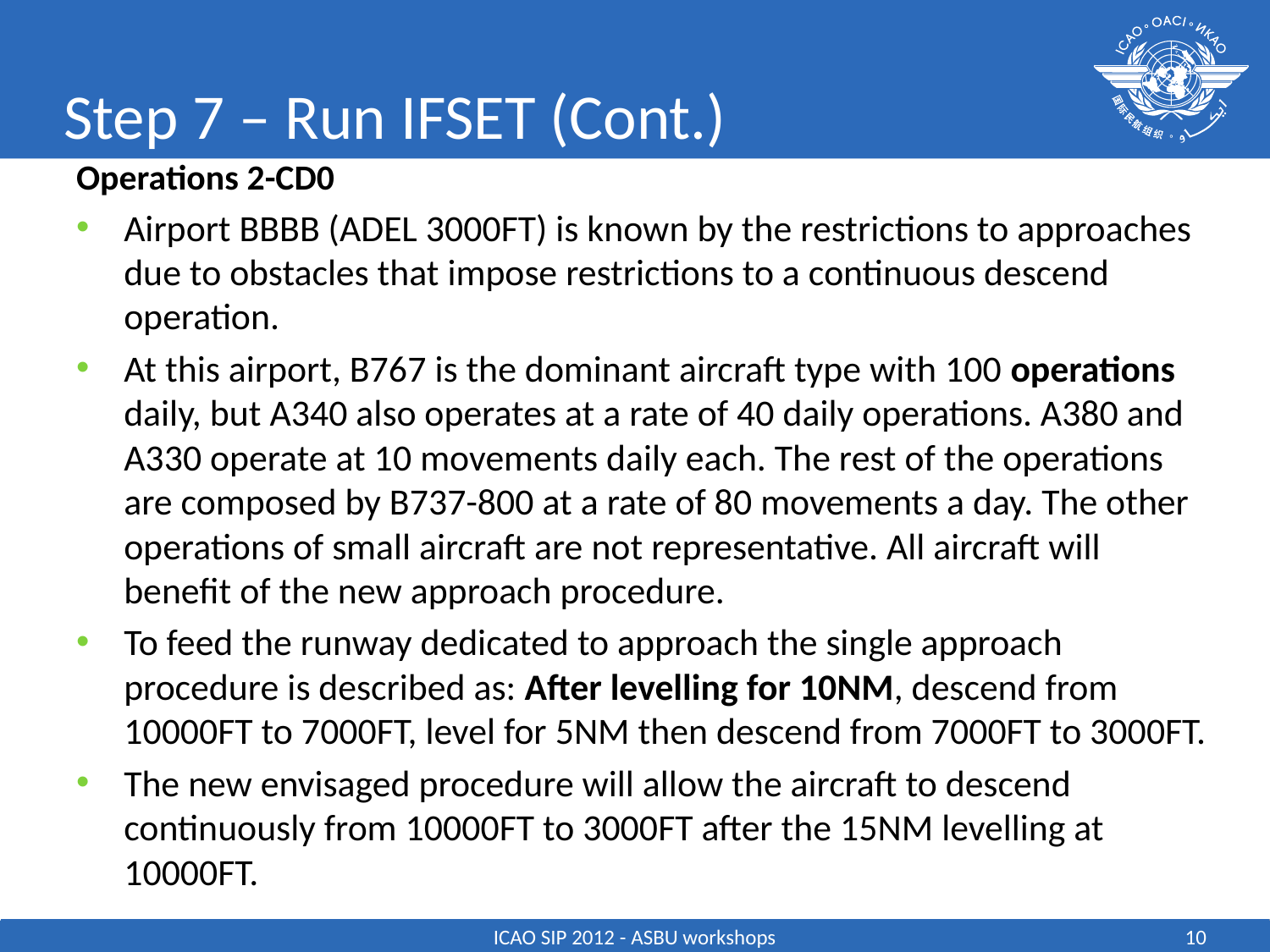

# Step 7 – Run IFSET (Cont.)
Operations 2-CD0
Airport BBBB (ADEL 3000FT) is known by the restrictions to approaches due to obstacles that impose restrictions to a continuous descend operation.
At this airport, B767 is the dominant aircraft type with 100 operations daily, but A340 also operates at a rate of 40 daily operations. A380 and A330 operate at 10 movements daily each. The rest of the operations are composed by B737-800 at a rate of 80 movements a day. The other operations of small aircraft are not representative. All aircraft will benefit of the new approach procedure.
To feed the runway dedicated to approach the single approach procedure is described as: After levelling for 10NM, descend from 10000FT to 7000FT, level for 5NM then descend from 7000FT to 3000FT.
The new envisaged procedure will allow the aircraft to descend continuously from 10000FT to 3000FT after the 15NM levelling at 10000FT.
ICAO SIP 2012 - ASBU workshops
10